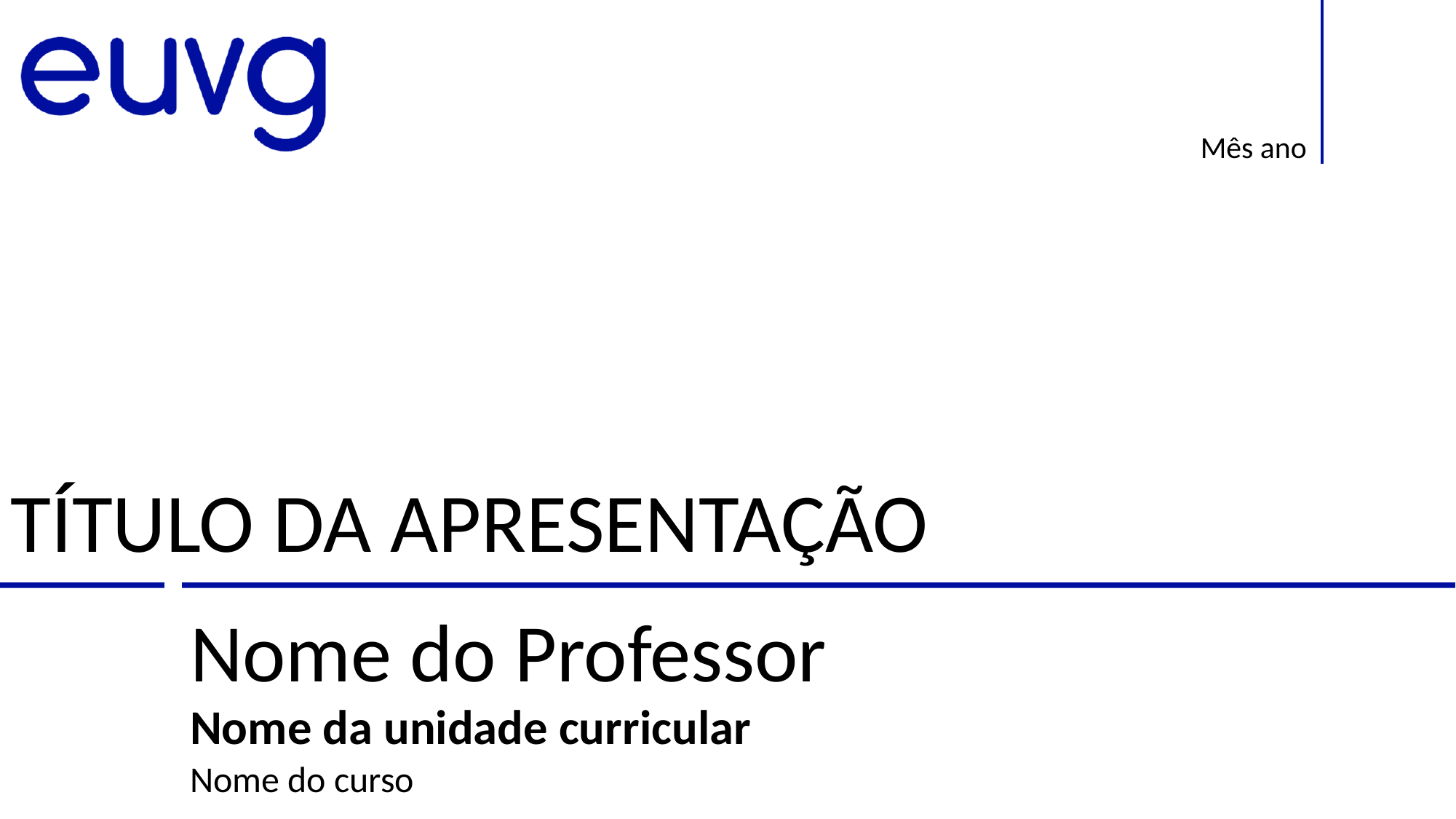

Mês ano
TÍTULO DA APRESENTAÇÃO
Nome do Professor
Nome da unidade curricular
Nome do curso